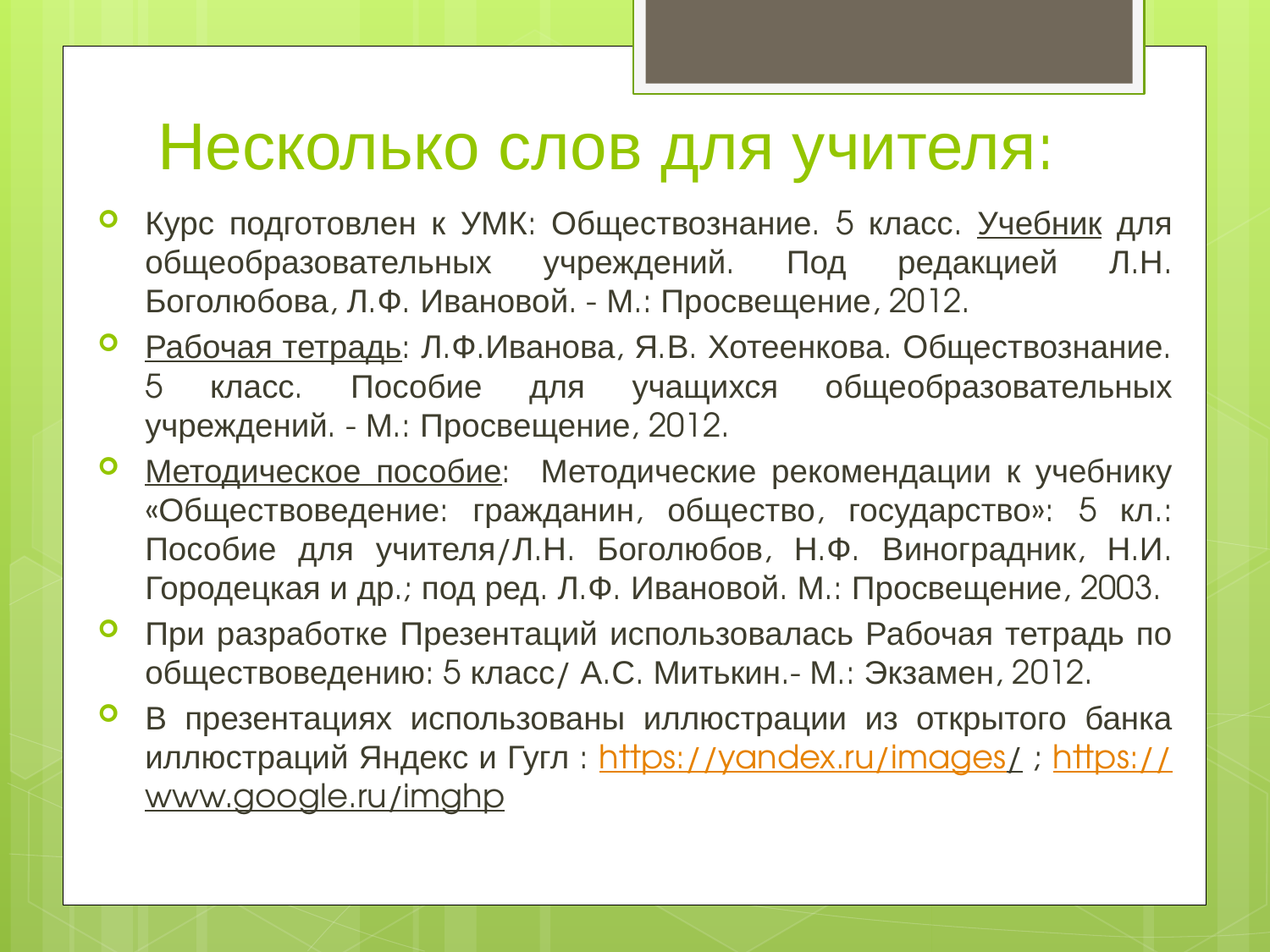

# Несколько слов для учителя:
Курс подготовлен к УМК: Обществознание. 5 класс. Учебник для общеобразовательных учреждений. Под редакцией Л.Н. Боголюбова, Л.Ф. Ивановой. - М.: Просвещение, 2012.
Рабочая тетрадь: Л.Ф.Иванова, Я.В. Хотеенкова. Обществознание. 5 класс. Пособие для учащихся общеобразовательных учреждений. - М.: Просвещение, 2012.
Методическое пособие:  Методические рекомендации к учебнику «Обществоведение: гражданин, общество, государство»: 5 кл.: Пособие для учителя/Л.Н. Боголюбов, Н.Ф. Виноградник, Н.И. Городецкая и др.; под ред. Л.Ф. Ивановой. М.: Просвещение, 2003.
При разработке Презентаций использовалась Рабочая тетрадь по обществоведению: 5 класс/ А.С. Митькин.- М.: Экзамен, 2012.
В презентациях использованы иллюстрации из открытого банка иллюстраций Яндекс и Гугл : https://yandex.ru/images/ ; https://www.google.ru/imghp